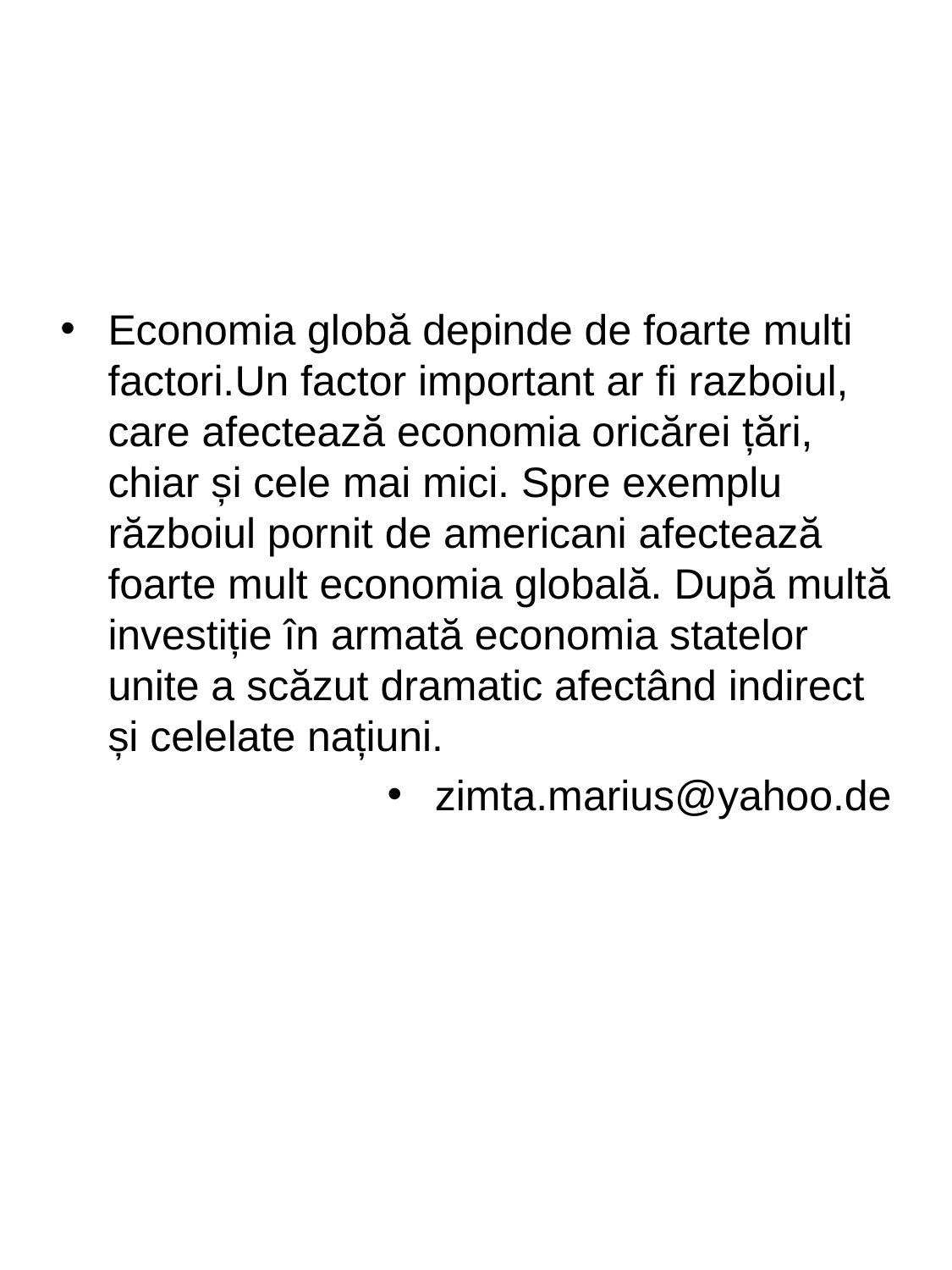

#
Economia globă depinde de foarte multi factori.Un factor important ar fi razboiul, care afectează economia oricărei țări, chiar și cele mai mici. Spre exemplu războiul pornit de americani afectează foarte mult economia globală. După multă investiție în armată economia statelor unite a scăzut dramatic afectând indirect și celelate națiuni.
zimta.marius@yahoo.de